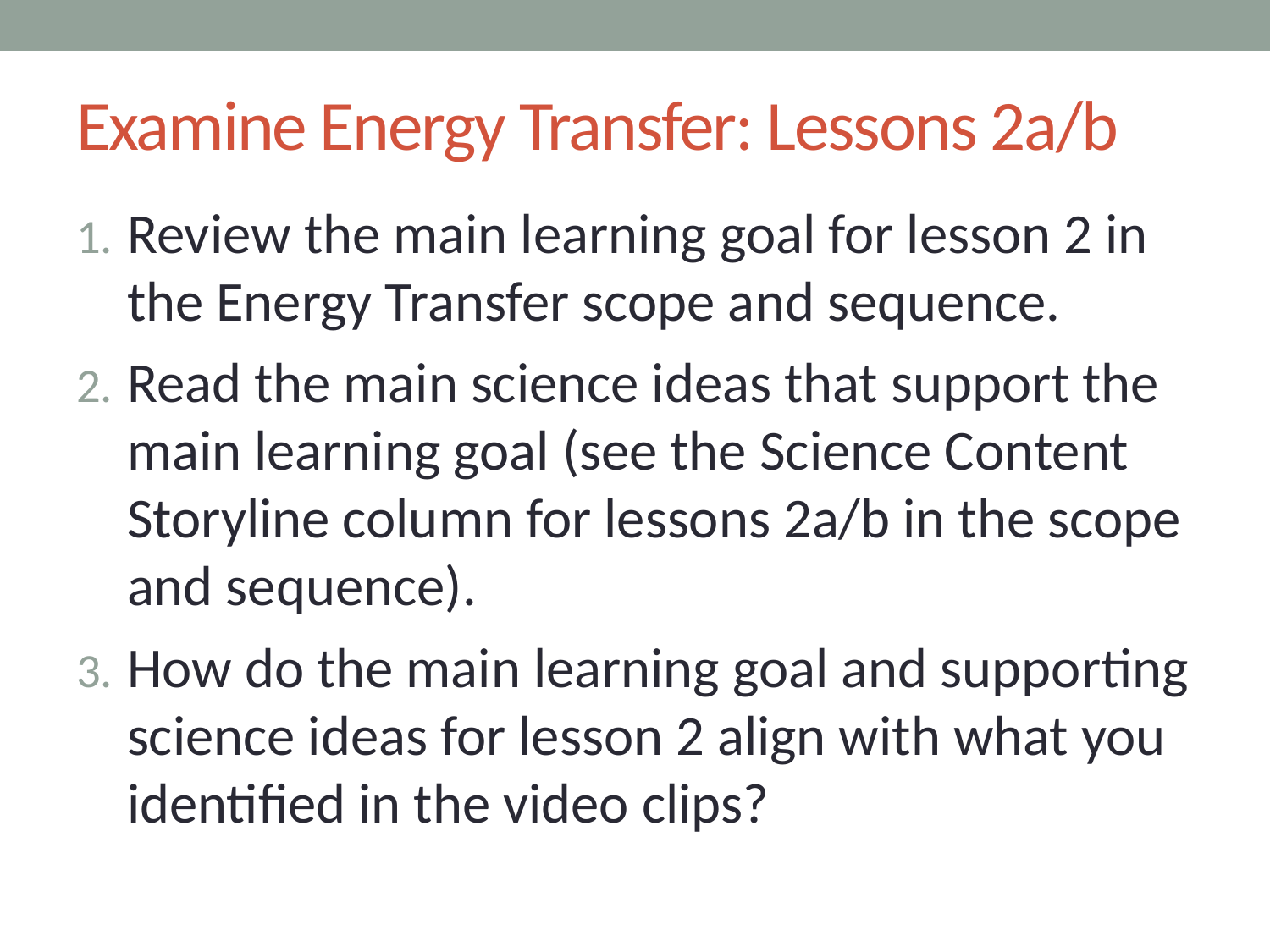

# Examine Energy Transfer: Lessons 2a/b
Review the main learning goal for lesson 2 in the Energy Transfer scope and sequence.
Read the main science ideas that support the main learning goal (see the Science Content Storyline column for lessons 2a/b in the scope and sequence).
How do the main learning goal and supporting science ideas for lesson 2 align with what you identified in the video clips?